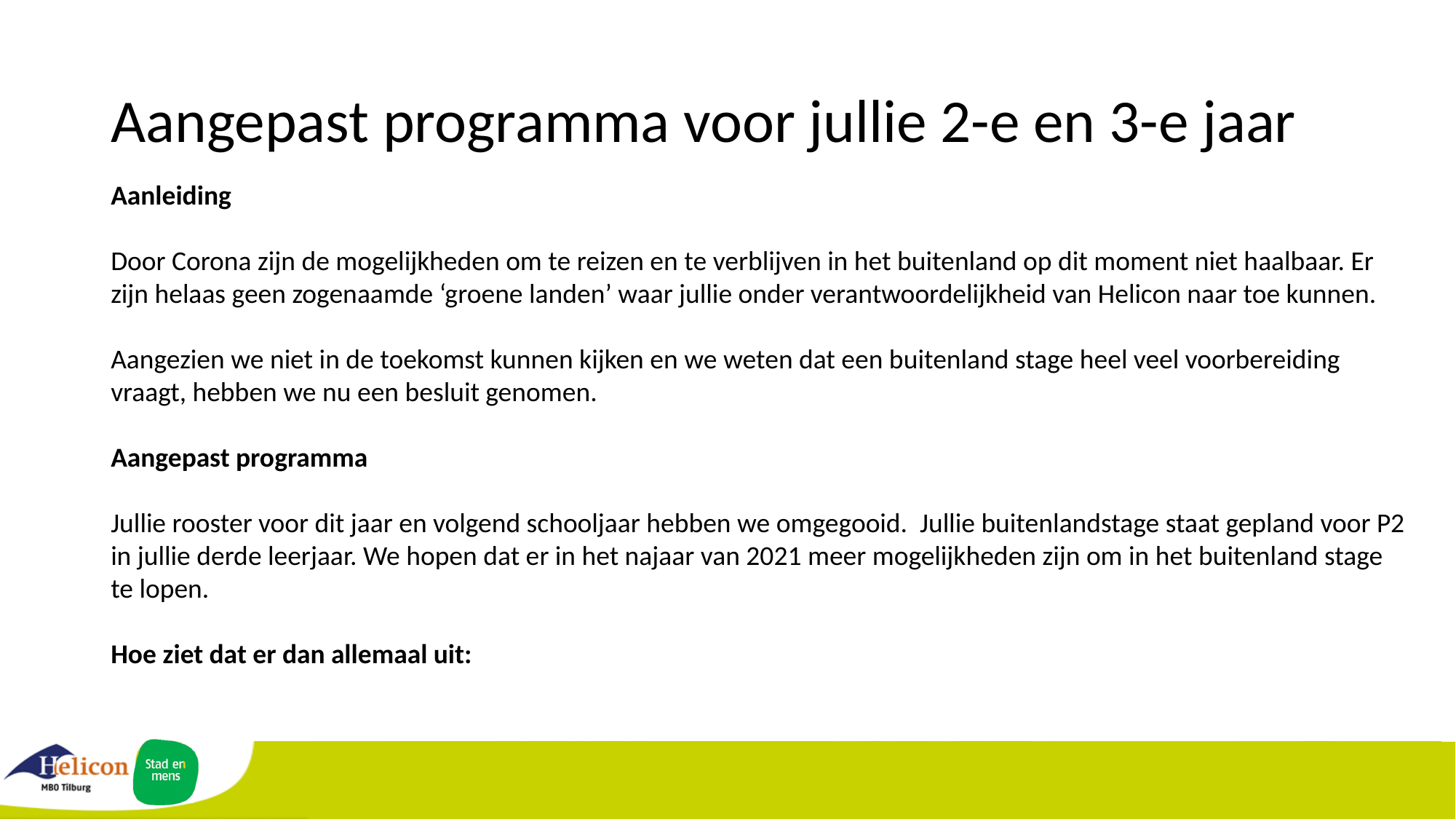

# Aangepast programma voor jullie 2-e en 3-e jaar
Aanleiding

Door Corona zijn de mogelijkheden om te reizen en te verblijven in het buitenland op dit moment niet haalbaar. Er zijn helaas geen zogenaamde ‘groene landen’ waar jullie onder verantwoordelijkheid van Helicon naar toe kunnen.

Aangezien we niet in de toekomst kunnen kijken en we weten dat een buitenland stage heel veel voorbereiding vraagt, hebben we nu een besluit genomen.

Aangepast programma

Jullie rooster voor dit jaar en volgend schooljaar hebben we omgegooid.  Jullie buitenlandstage staat gepland voor P2 in jullie derde leerjaar. We hopen dat er in het najaar van 2021 meer mogelijkheden zijn om in het buitenland stage te lopen.

Hoe ziet dat er dan allemaal uit: